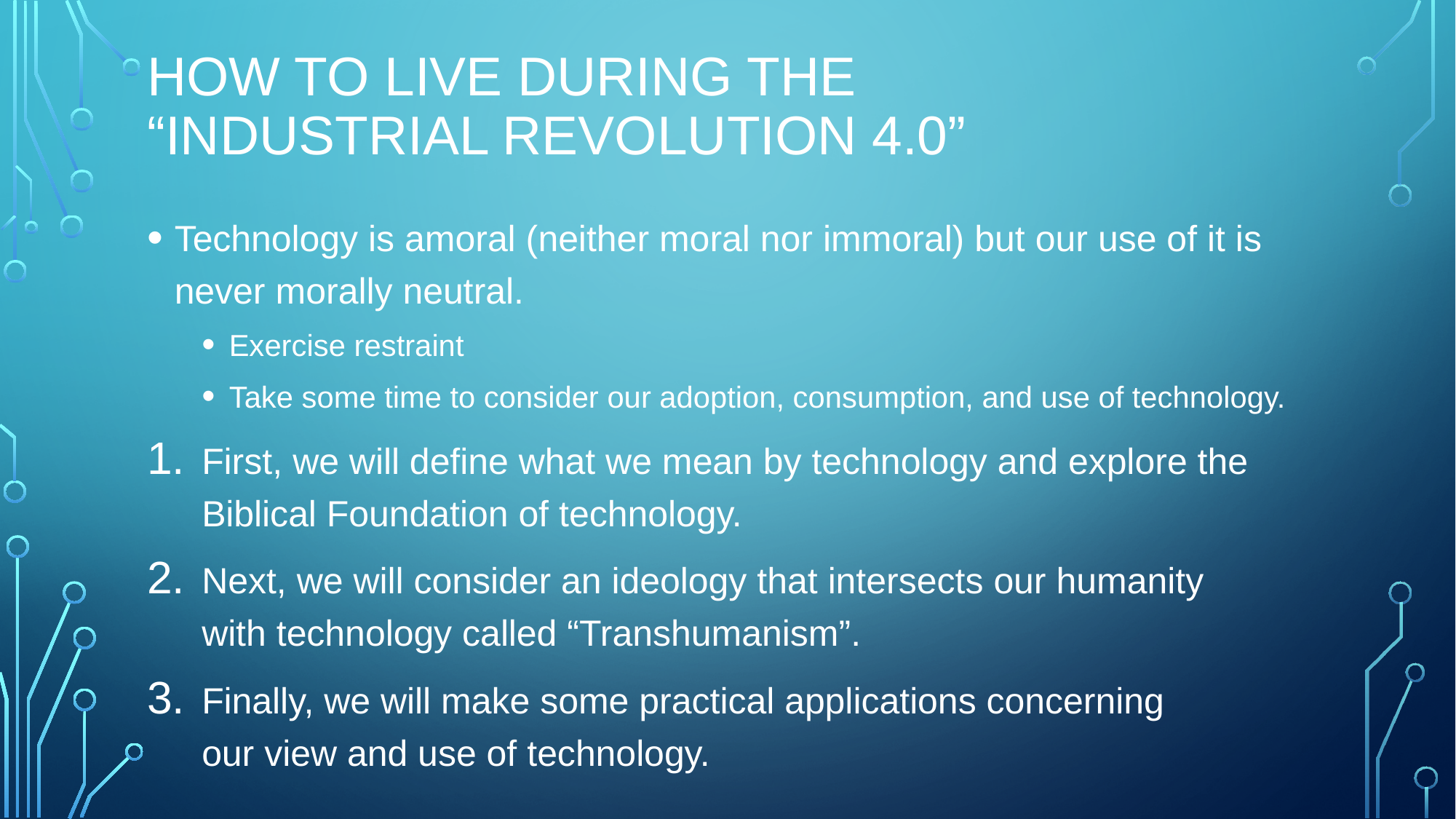

# how to live during the “Industrial Revolution 4.0”
Technology is amoral (neither moral nor immoral) but our use of it is never morally neutral.
Exercise restraint
Take some time to consider our adoption, consumption, and use of technology.
First, we will define what we mean by technology and explore the Biblical Foundation of technology.
Next, we will consider an ideology that intersects our humanity
with technology called “Transhumanism”.
Finally, we will make some practical applications concerning
our view and use of technology.